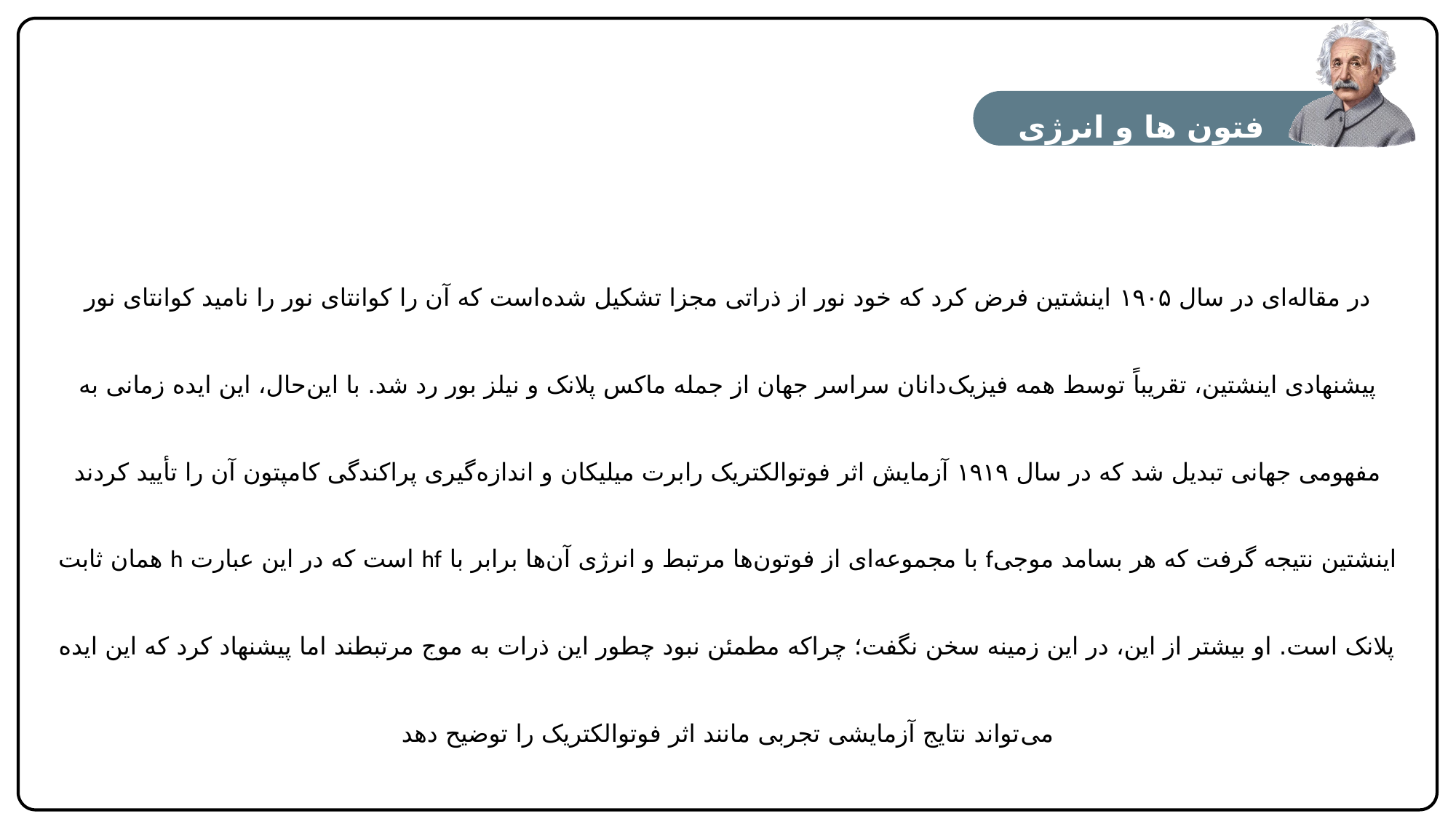

فتون ها و انرژی کوانتیزه
در مقاله‌ای در سال ۱۹۰۵ اینشتین فرض کرد که خود نور از ذراتی مجزا تشکیل شده‌است که آن را کوانتای نور را نامید کوانتای نور پیشنهادی اینشتین، تقریباً توسط همه فیزیک‌دانان سراسر جهان از جمله ماکس پلانک و نیلز بور رد شد. با این‌حال، این ایده زمانی به مفهومی جهانی تبدیل شد که در سال ۱۹۱۹ آزمایش اثر فوتوالکتریک رابرت میلیکان و اندازه‌گیری پراکندگی کامپتون آن را تأیید کردند اینشتین نتیجه گرفت که هر بسامد موجیf با مجموعه‌ای از فوتون‌ها مرتبط و انرژی آن‌ها برابر با hf است که در این عبارت h همان ثابت پلانک است. او بیشتر از این، در این زمینه سخن نگفت؛ چراکه مطمئن نبود چطور این ذرات به موج مرتبطند اما پیشنهاد کرد که این ایده می‌تواند نتایج آزمایشی تجربی مانند اثر فوتوالکتریک را توضیح دهد